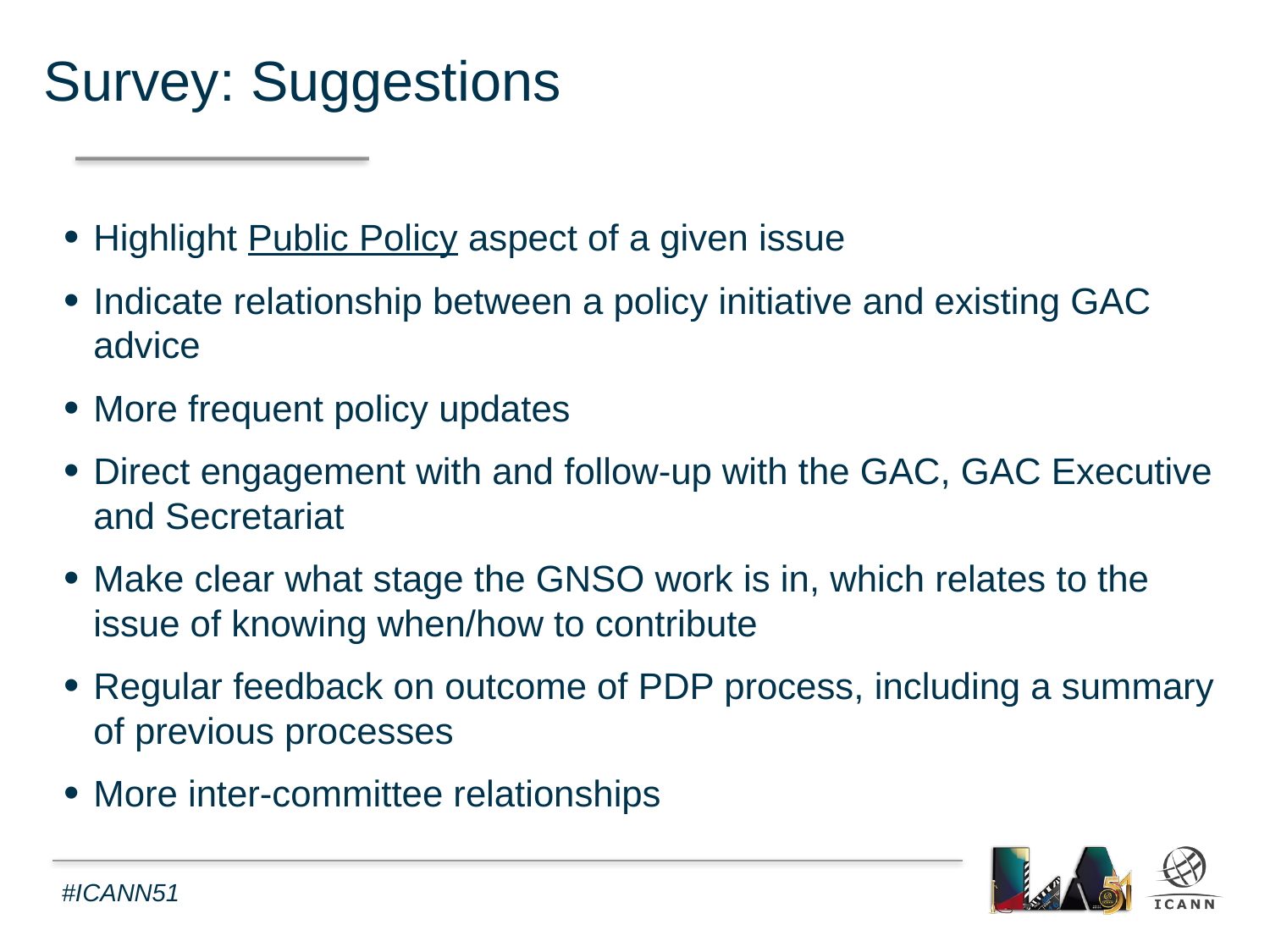

Survey: Suggestions
Highlight Public Policy aspect of a given issue
Indicate relationship between a policy initiative and existing GAC advice
More frequent policy updates
Direct engagement with and follow-up with the GAC, GAC Executive and Secretariat
Make clear what stage the GNSO work is in, which relates to the issue of knowing when/how to contribute
Regular feedback on outcome of PDP process, including a summary of previous processes
More inter-committee relationships